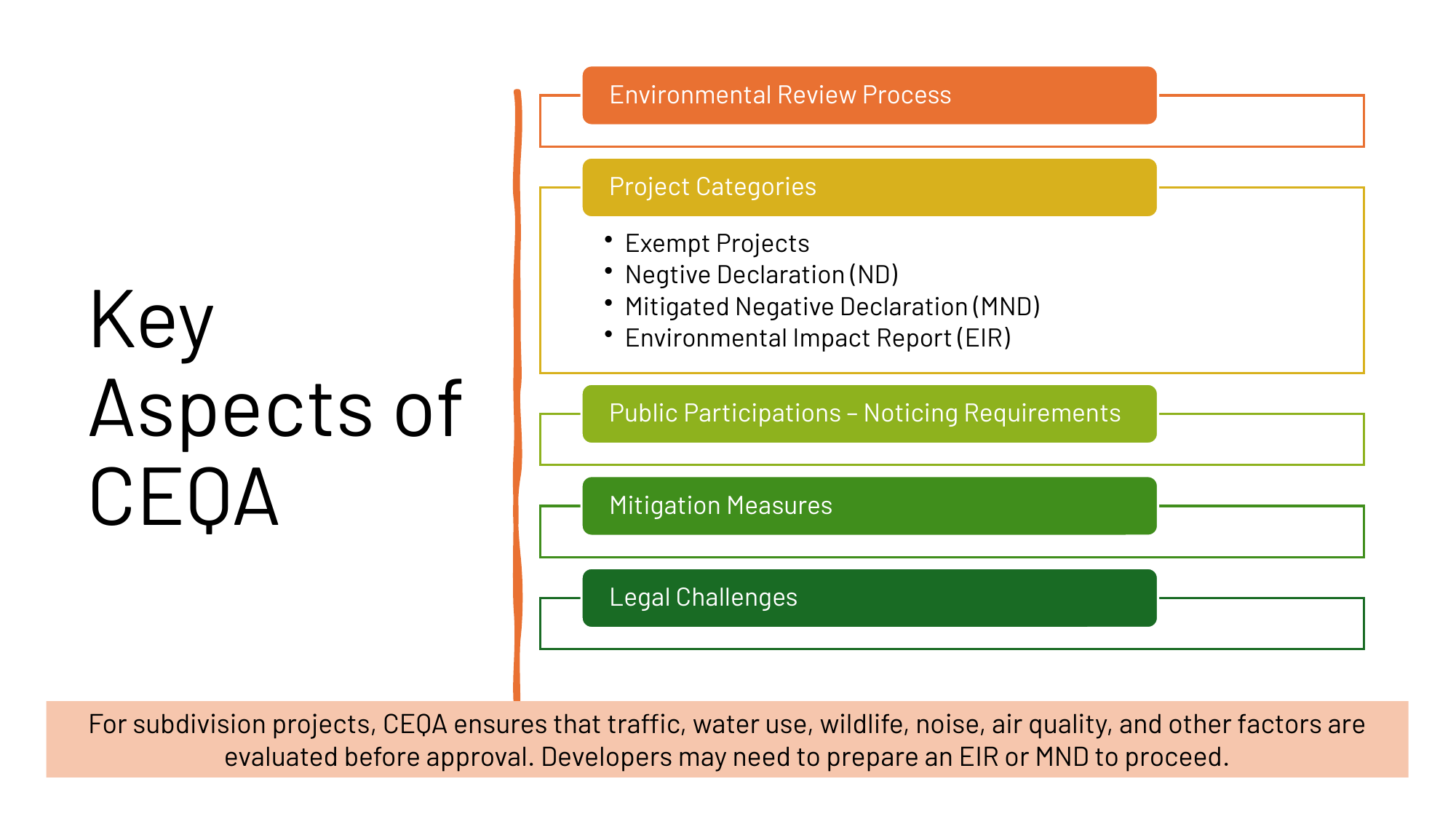

Environmental Review Process
Exempt Projects
Negtive Declaration (ND)
Mitigated Negative Declaration (MND)
Environmental Impact Report (EIR)
Project Categories
Public Participations – Noticing Requirements
Mitigation Measures
Legal Challenges
Key Aspects of CEQA

For subdivision projects, CEQA ensures that traffic, water use, wildlife, noise, air quality, and other factors are evaluated before approval. Developers may need to prepare an EIR or MND to proceed.